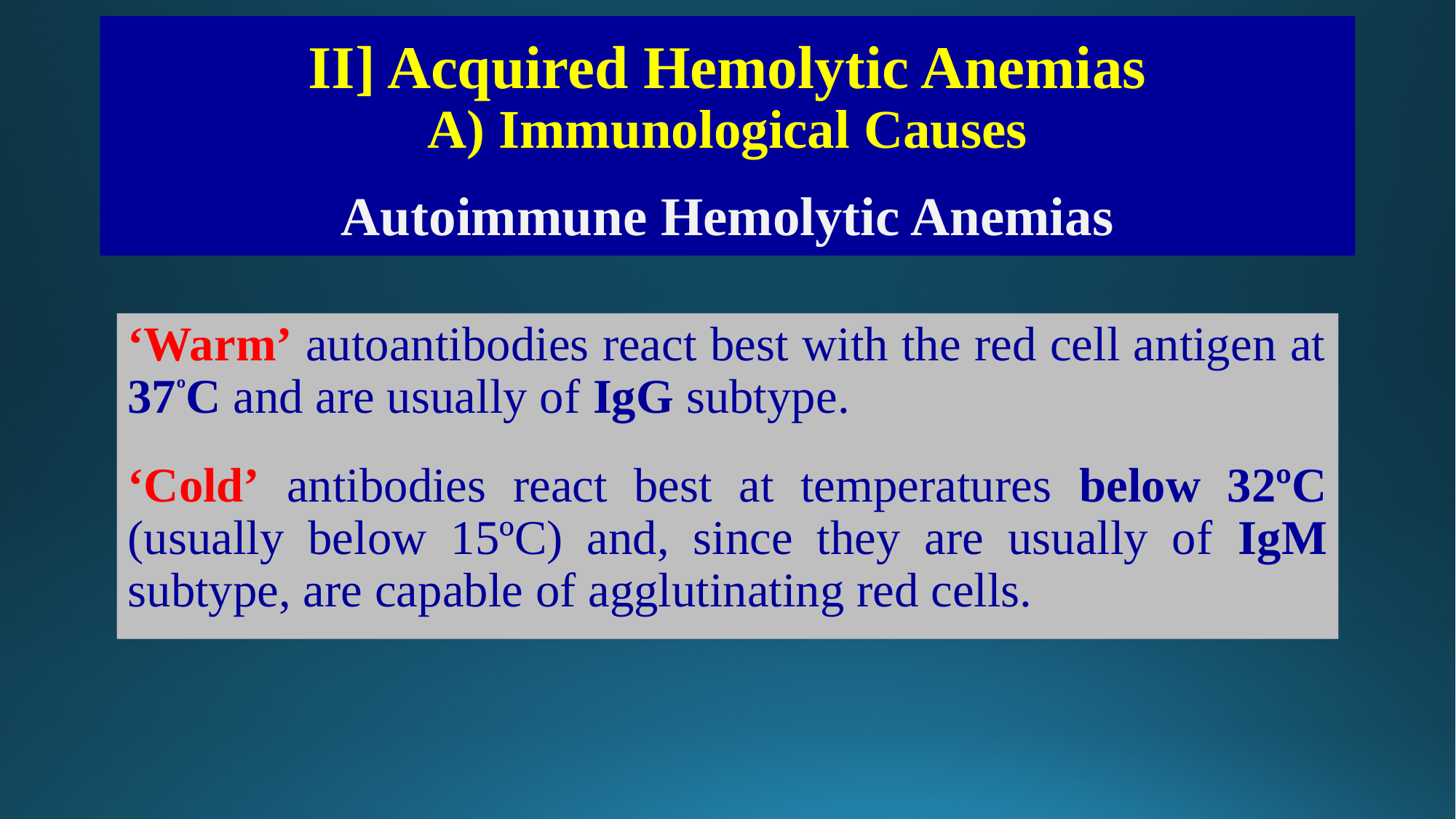

II] Acquired Hemolytic Anemias
A) Immunological Causes
# Autoimmune Hemolytic Anemias
‘Warm’ autoantibodies react best with the red cell antigen at 37ºC and are usually of IgG subtype.
‘Cold’ antibodies react best at temperatures below 32ºC (usually below 15ºC) and, since they are usually of IgM subtype, are capable of agglutinating red cells.